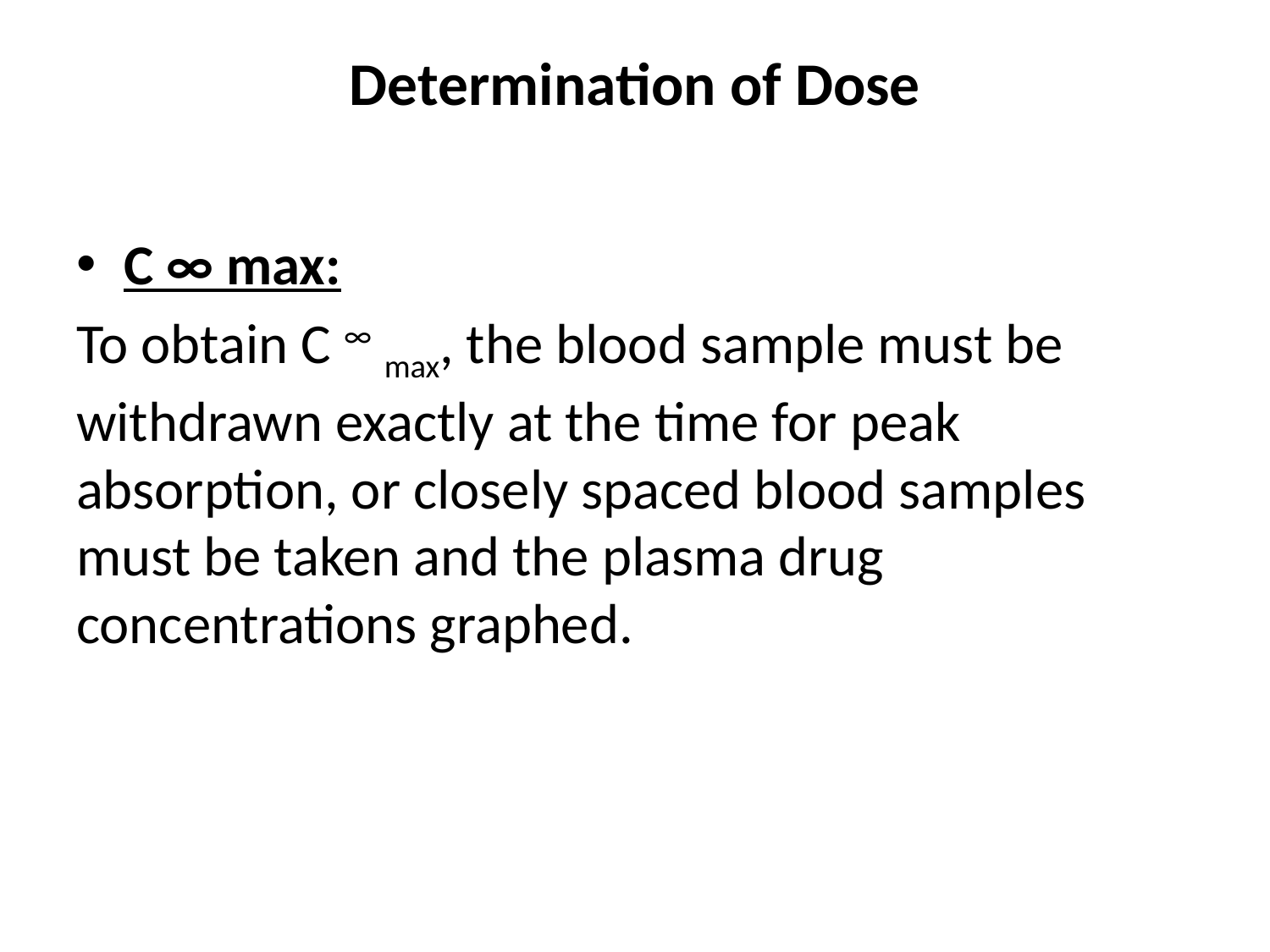

# Determination of Dose
C ∞ max:
To obtain C ∞ max, the blood sample must be withdrawn exactly at the time for peak absorption, or closely spaced blood samples must be taken and the plasma drug concentrations graphed.